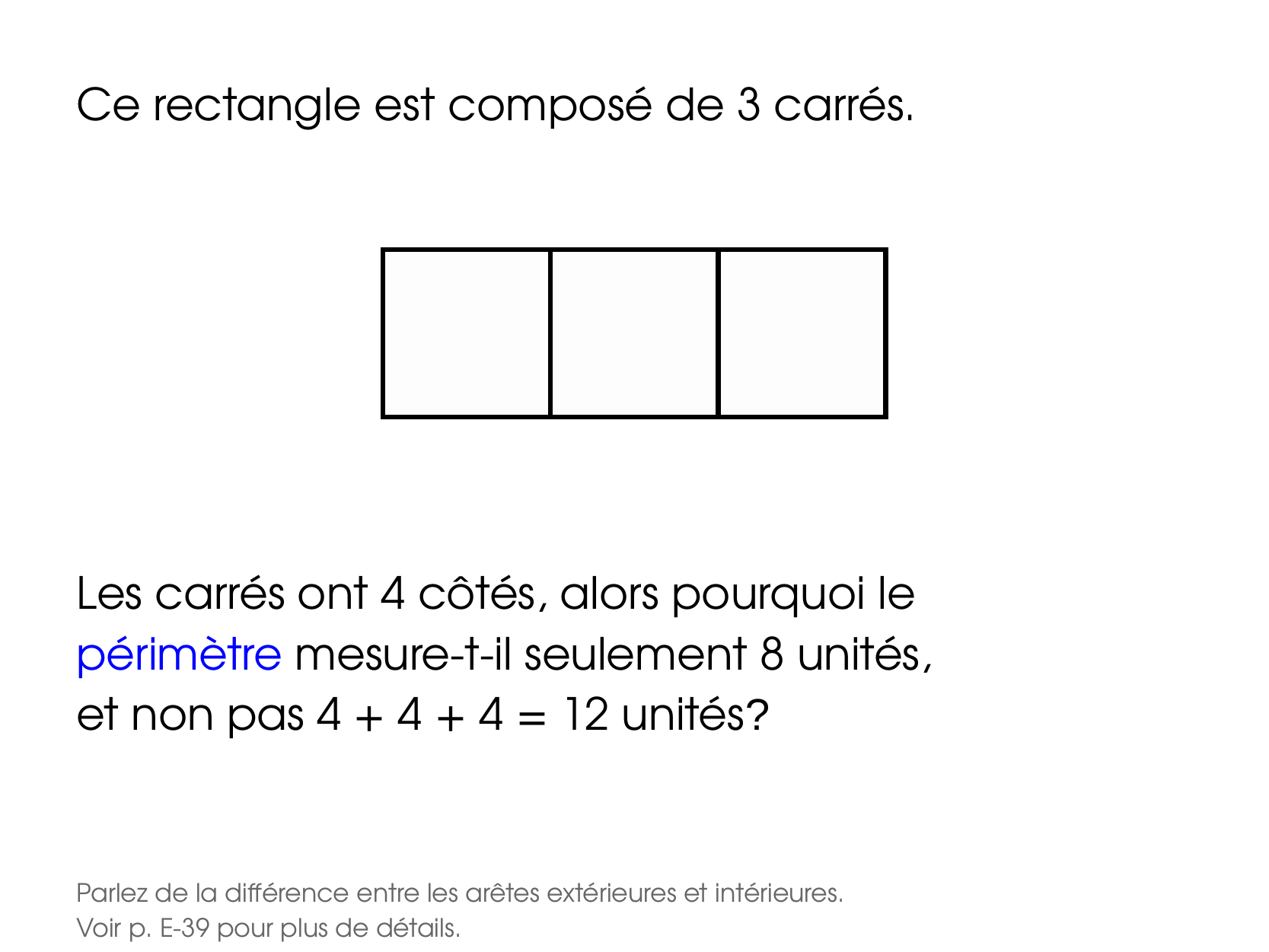

Ce rectangle est composé de 3 carrés.

Les carrés ont 4 côtés, alors pourquoi le
périmètre mesure-t-il seulement 8 unités,
et non pas 4 + 4 + 4 = 12 unités?
Parlez de la différence entre les arêtes extérieures et intérieures. Voir p. E-39 pour plus de détails.